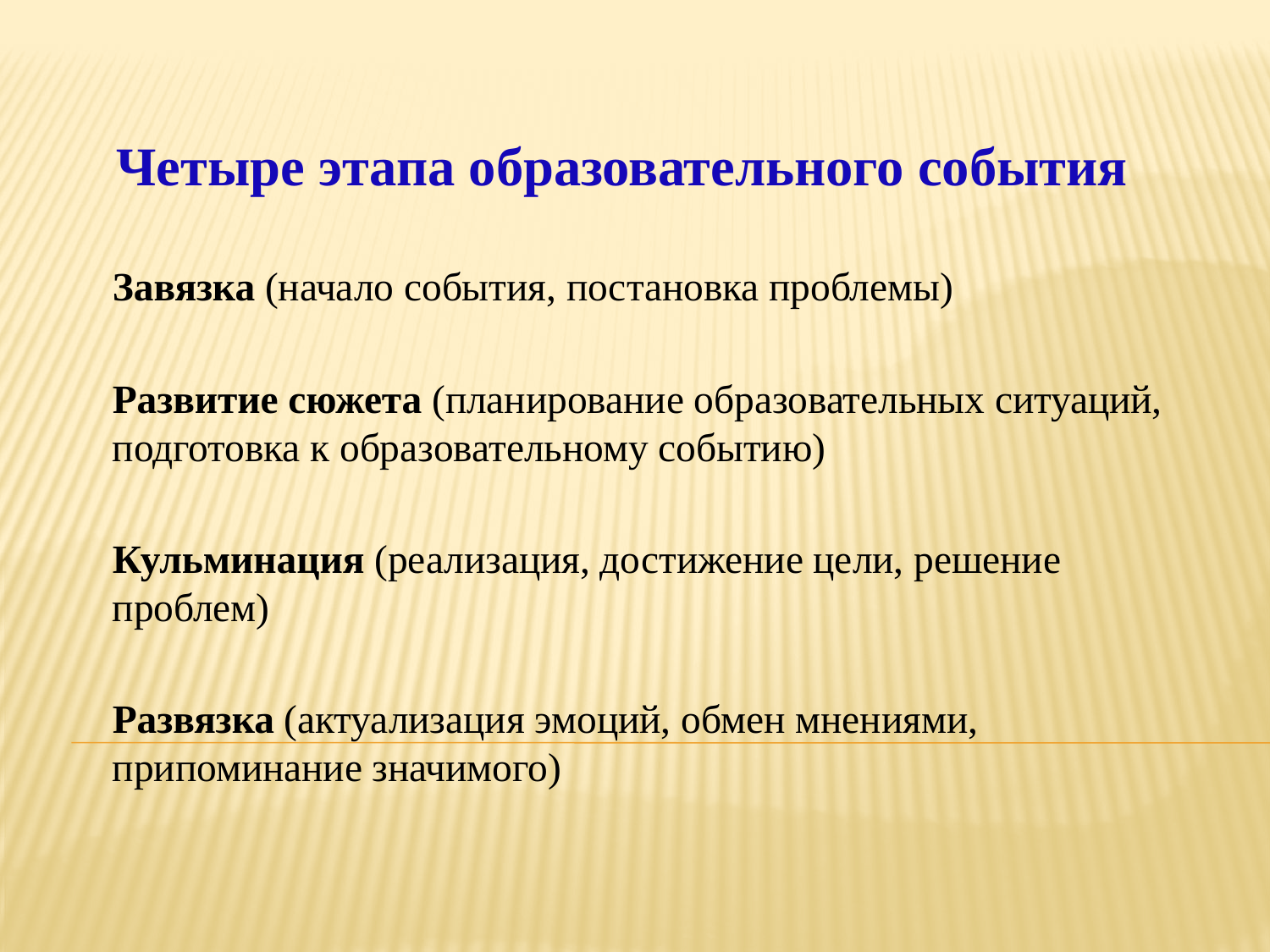

Четыре этапа образовательного события
Завязка (начало события, постановка проблемы)

Развитие сюжета (планирование образовательных ситуаций, подготовка к образовательному событию)

Кульминация (реализация, достижение цели, решение проблем)

Развязка (актуализация эмоций, обмен мнениями, припоминание значимого)